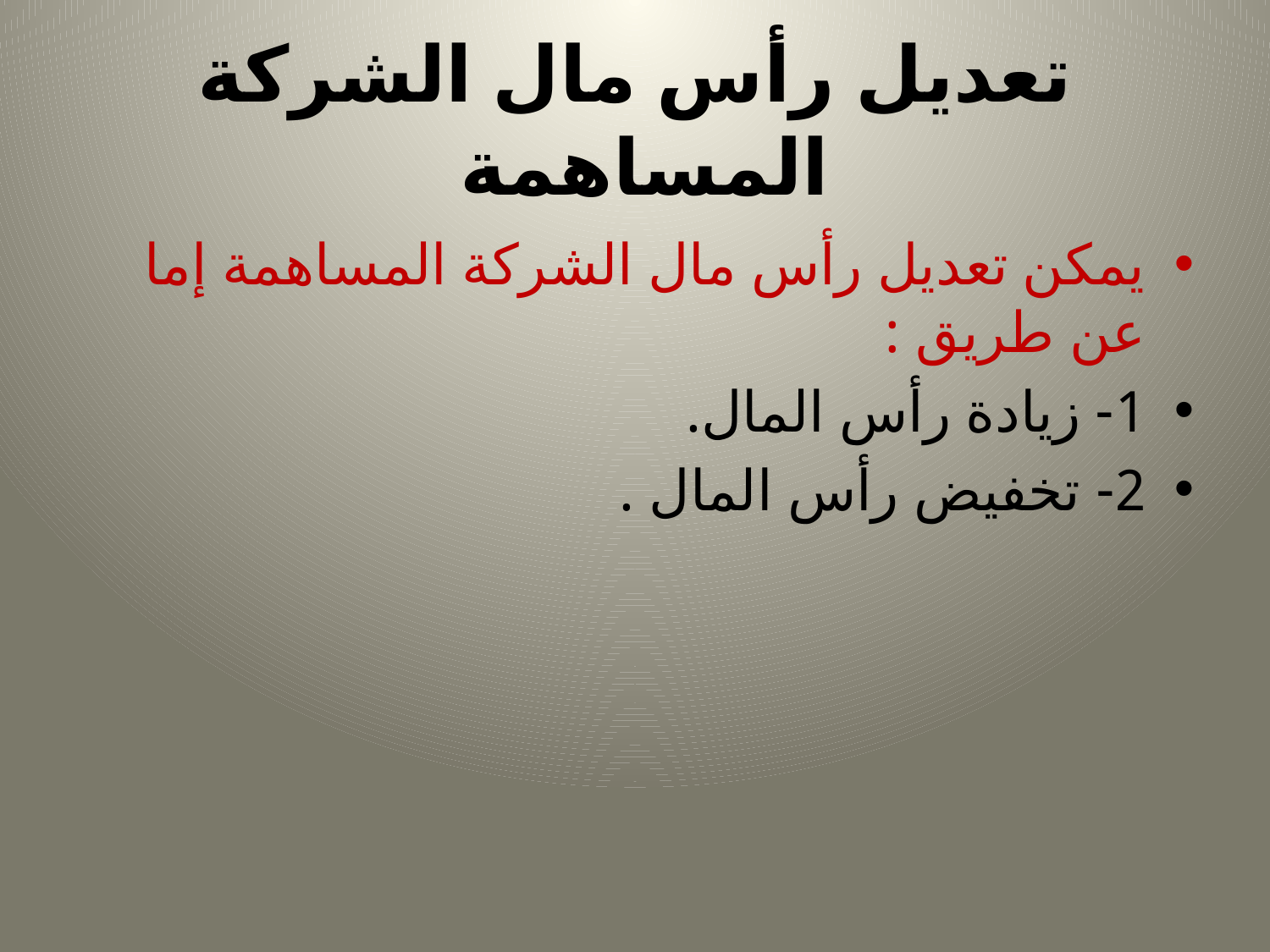

# تعديل رأس مال الشركة المساهمة
يمكن تعديل رأس مال الشركة المساهمة إما عن طريق :
1- زيادة رأس المال.
2- تخفيض رأس المال .